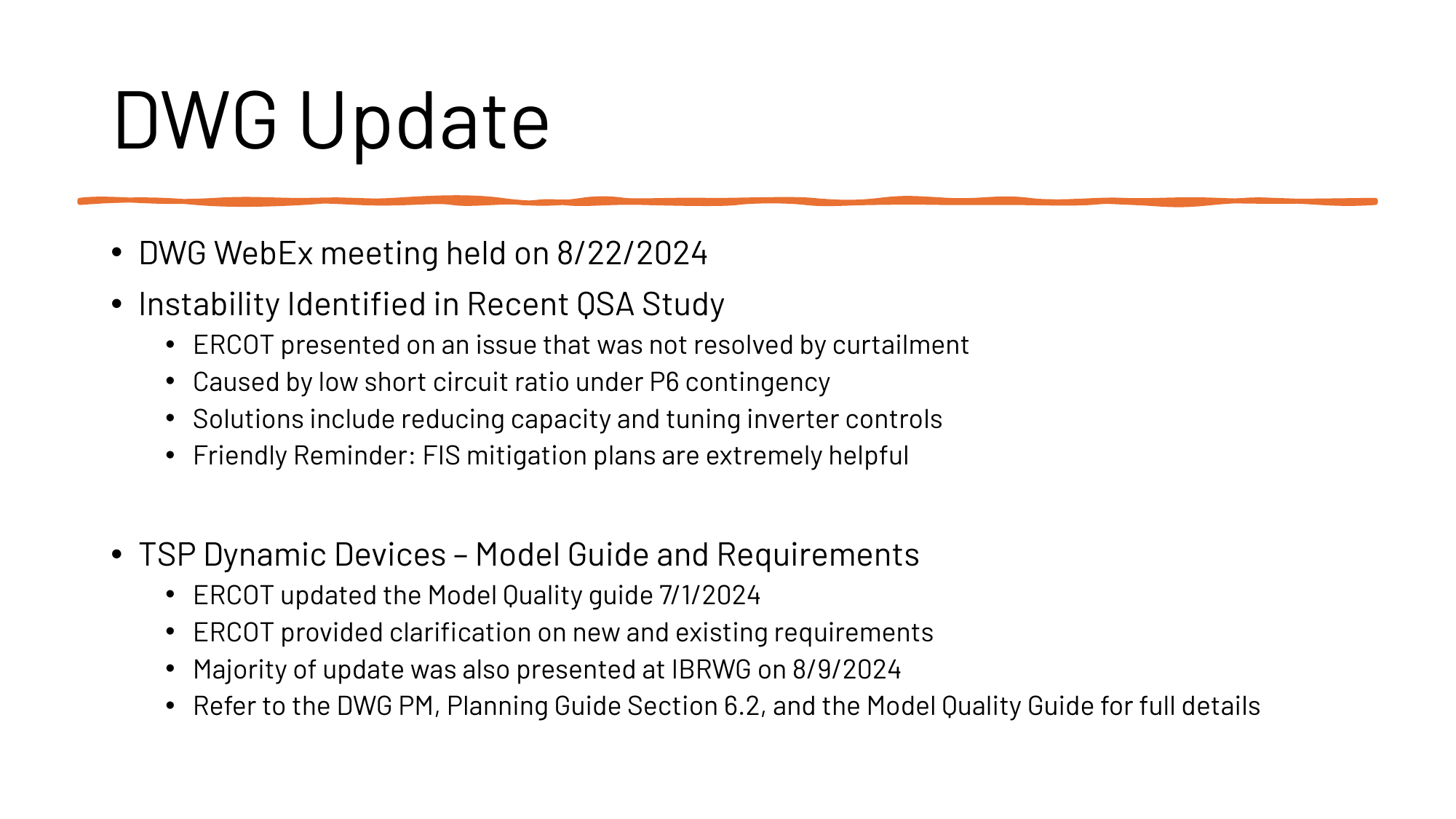

# DWG Update

DWG WebEx meeting held on 8/22/2024
Instability Identified in Recent QSA Study
ERCOT presented on an issue that was not resolved by curtailment
Caused by low short circuit ratio under P6 contingency
Solutions include reducing capacity and tuning inverter controls
Friendly Reminder: FIS mitigation plans are extremely helpful

TSP Dynamic Devices – Model Guide and Requirements
ERCOT updated the Model Quality guide 7/1/2024
ERCOT provided clarification on new and existing requirements
Majority of update was also presented at IBRWG on 8/9/2024
Refer to the DWG PM, Planning Guide Section 6.2, and the Model Quality Guide for full details